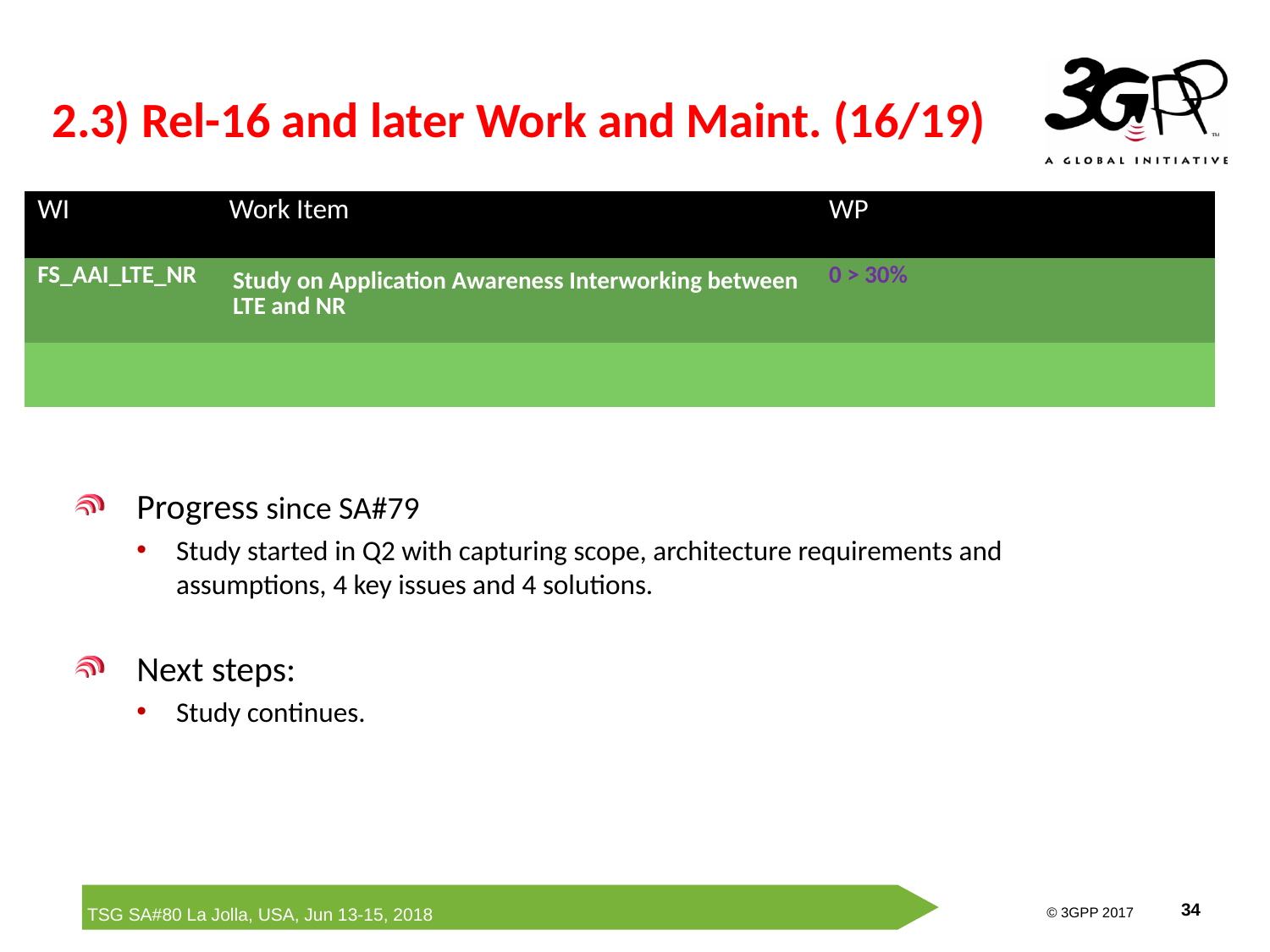

# 2.3) Rel-16 and later Work and Maint. (16/19)
| WI | Work Item | WP |  |  |
| --- | --- | --- | --- | --- |
| FS\_AAI\_LTE\_NR | Study on Application Awareness Interworking between LTE and NR | 0 > 30% |  |  |
|  |  |  |  |  |
Progress since SA#79
Study started in Q2 with capturing scope, architecture requirements and assumptions, 4 key issues and 4 solutions.

Next steps:
Study continues.